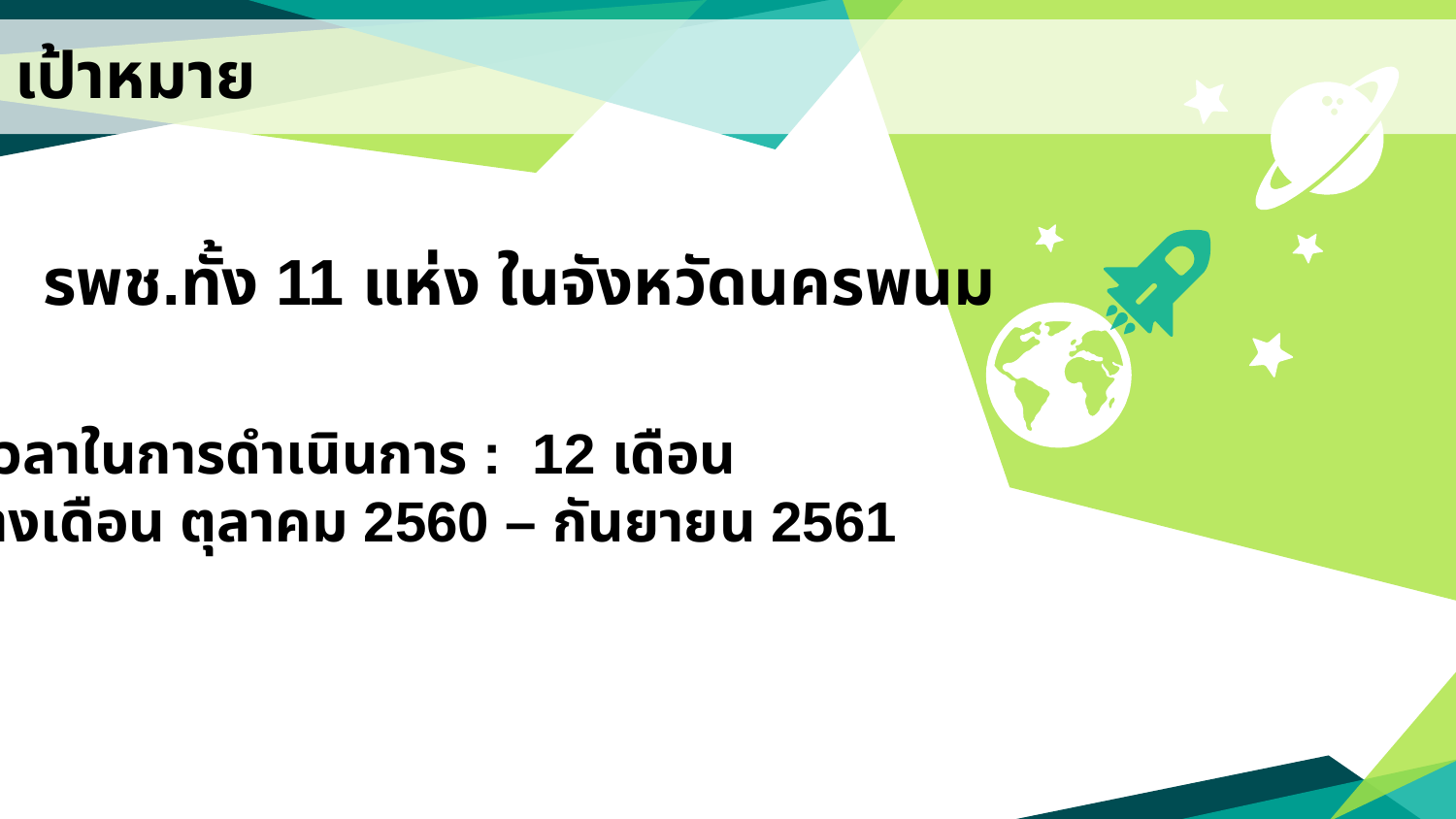

เป้าหมาย

รพช.ทั้ง 11 แห่ง ในจังหวัดนครพนม

ระยะเวลาในการดำเนินการ :  12 เดือน
ระหว่างเดือน ตุลาคม 2560 – กันยายน 2561